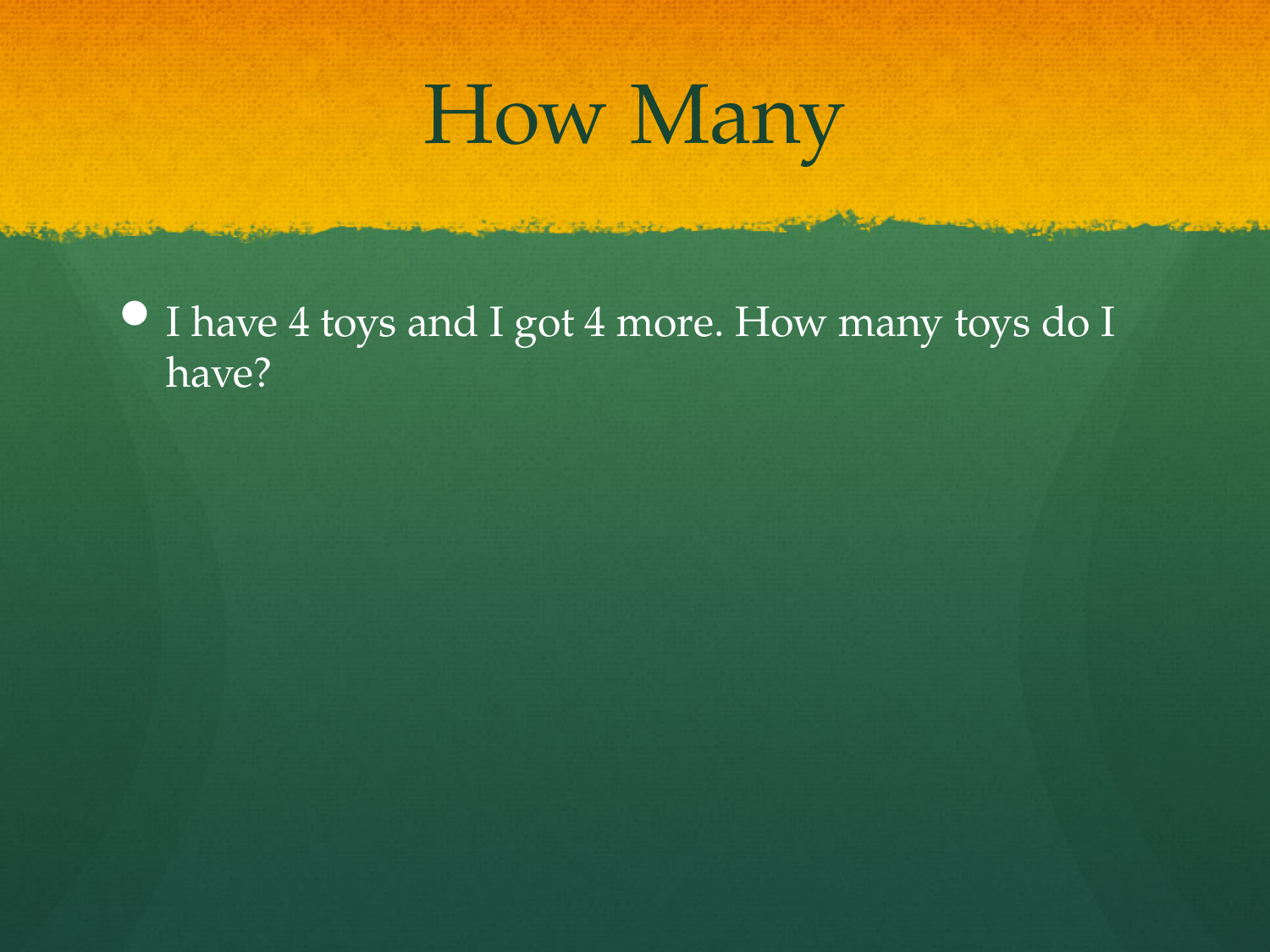

# How Many
I have 4 toys and I got 4 more. How many toys do I have?